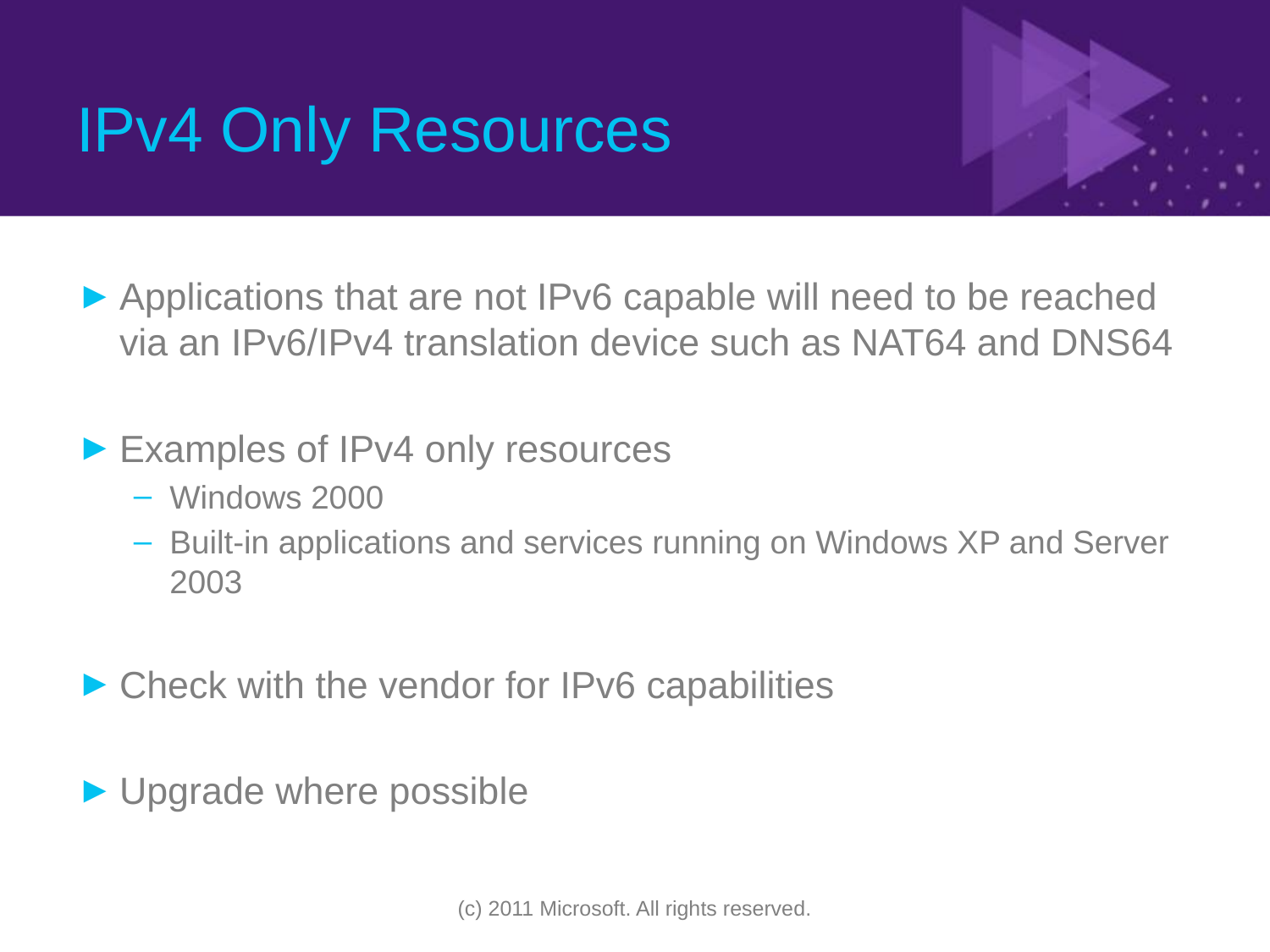

# IPv4 Only Resources
Applications that are not IPv6 capable will need to be reached via an IPv6/IPv4 translation device such as NAT64 and DNS64

Examples of IPv4 only resources
Windows 2000
Built-in applications and services running on Windows XP and Server 2003

Check with the vendor for IPv6 capabilities

Upgrade where possible
(c) 2011 Microsoft. All rights reserved.